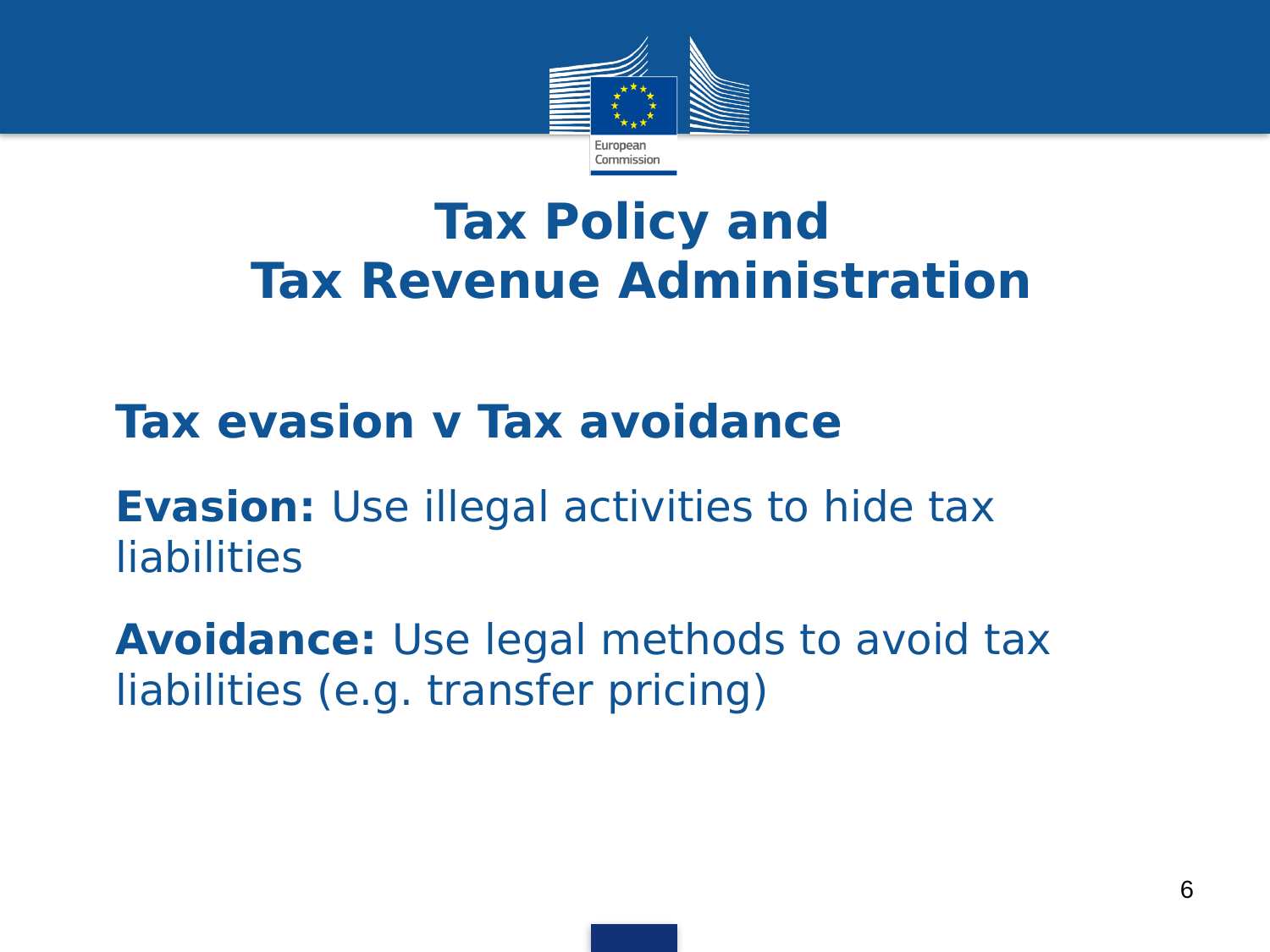

Tax Policy and
Tax Revenue Administration
Tax evasion v Tax avoidance
Evasion: Use illegal activities to hide tax liabilities
Avoidance: Use legal methods to avoid tax liabilities (e.g. transfer pricing)
6